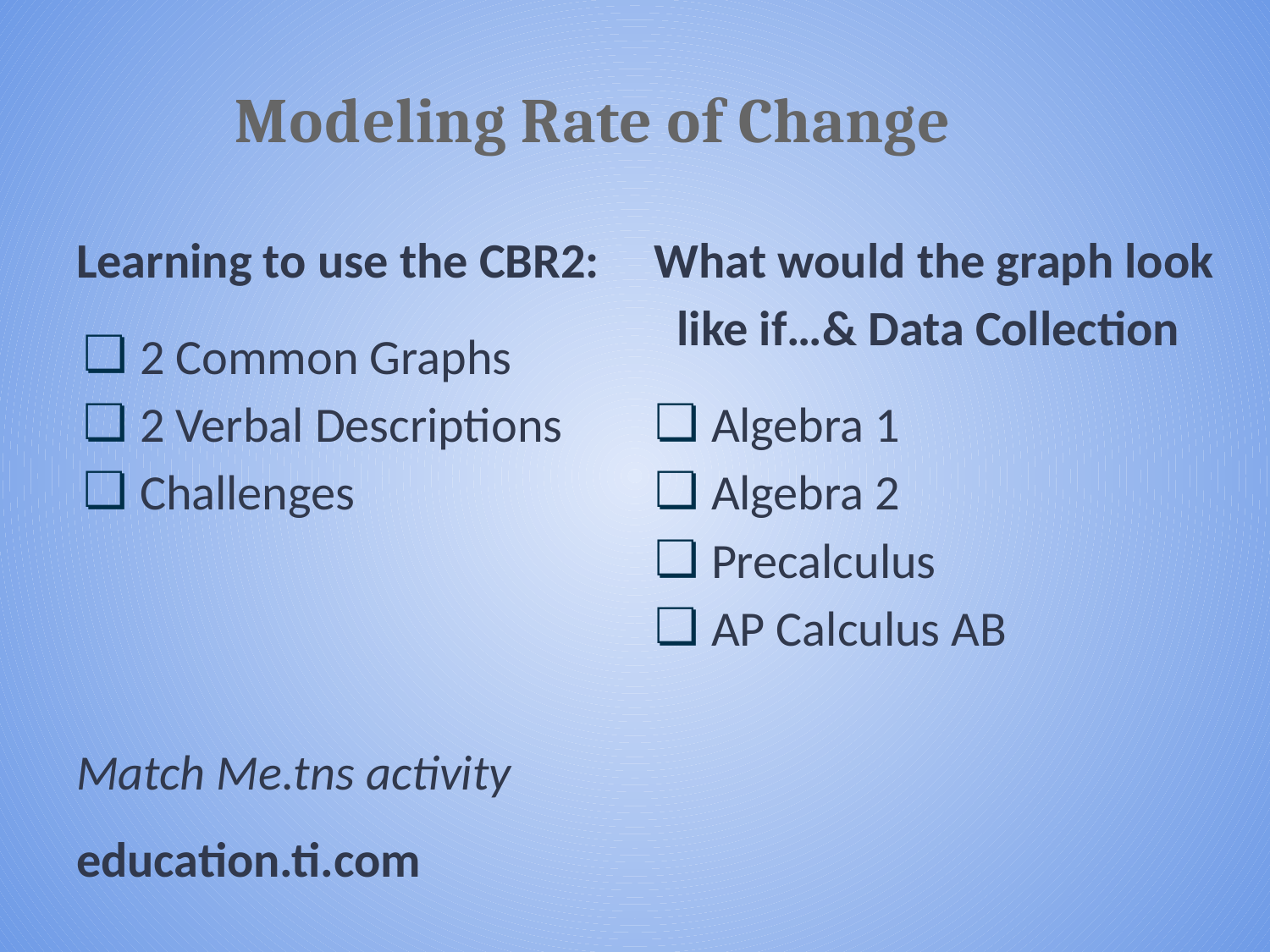

# Modeling Rate of Change
Learning to use the CBR2:
2 Common Graphs
2 Verbal Descriptions
Challenges

Match Me.tns activity
education.ti.com

What would the graph look like if…& Data Collection
Algebra 1
Algebra 2
Precalculus
AP Calculus AB